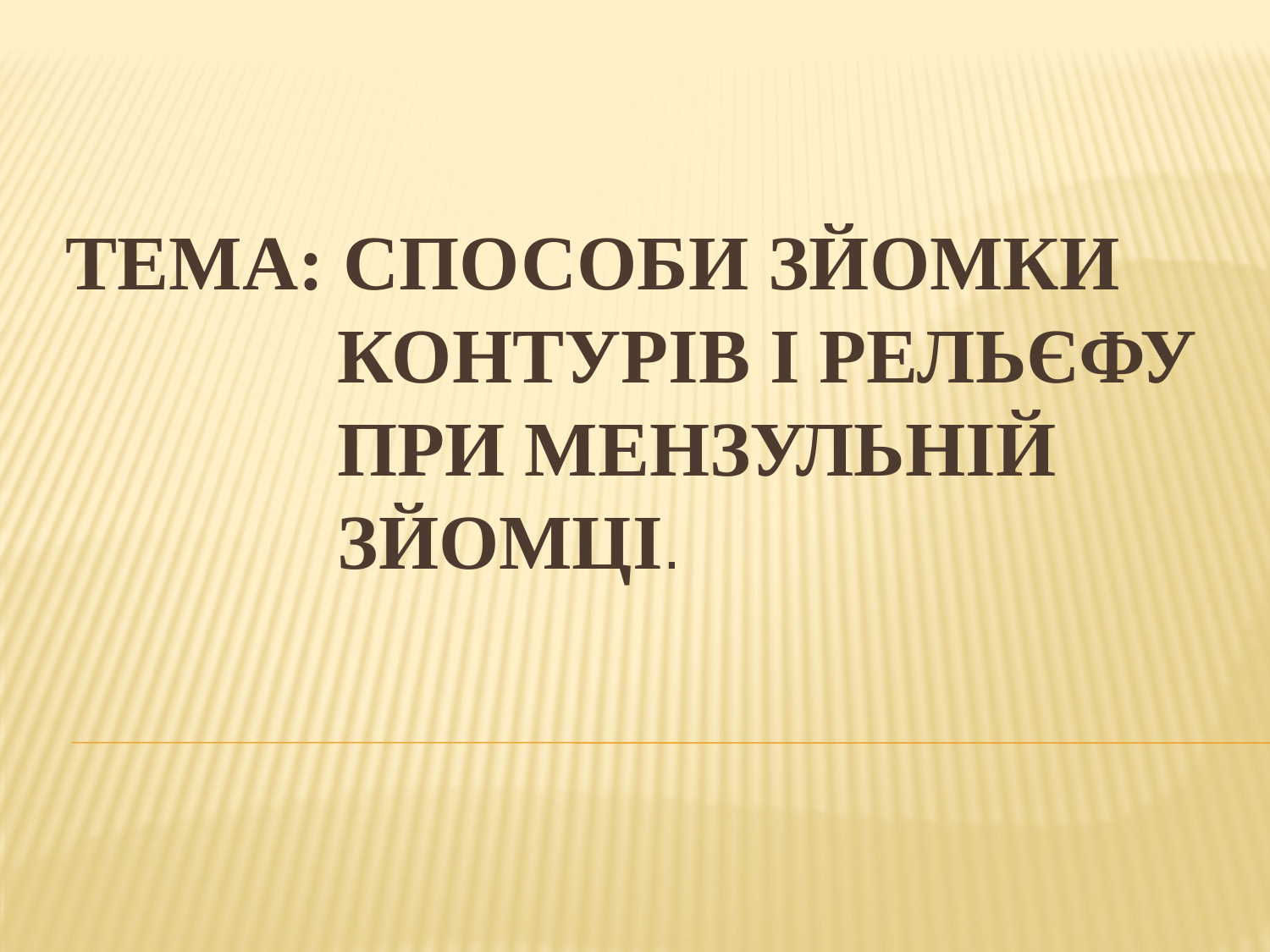

# Тема: Способи зйомки контурів і рельєфу при мензульній зйомці.